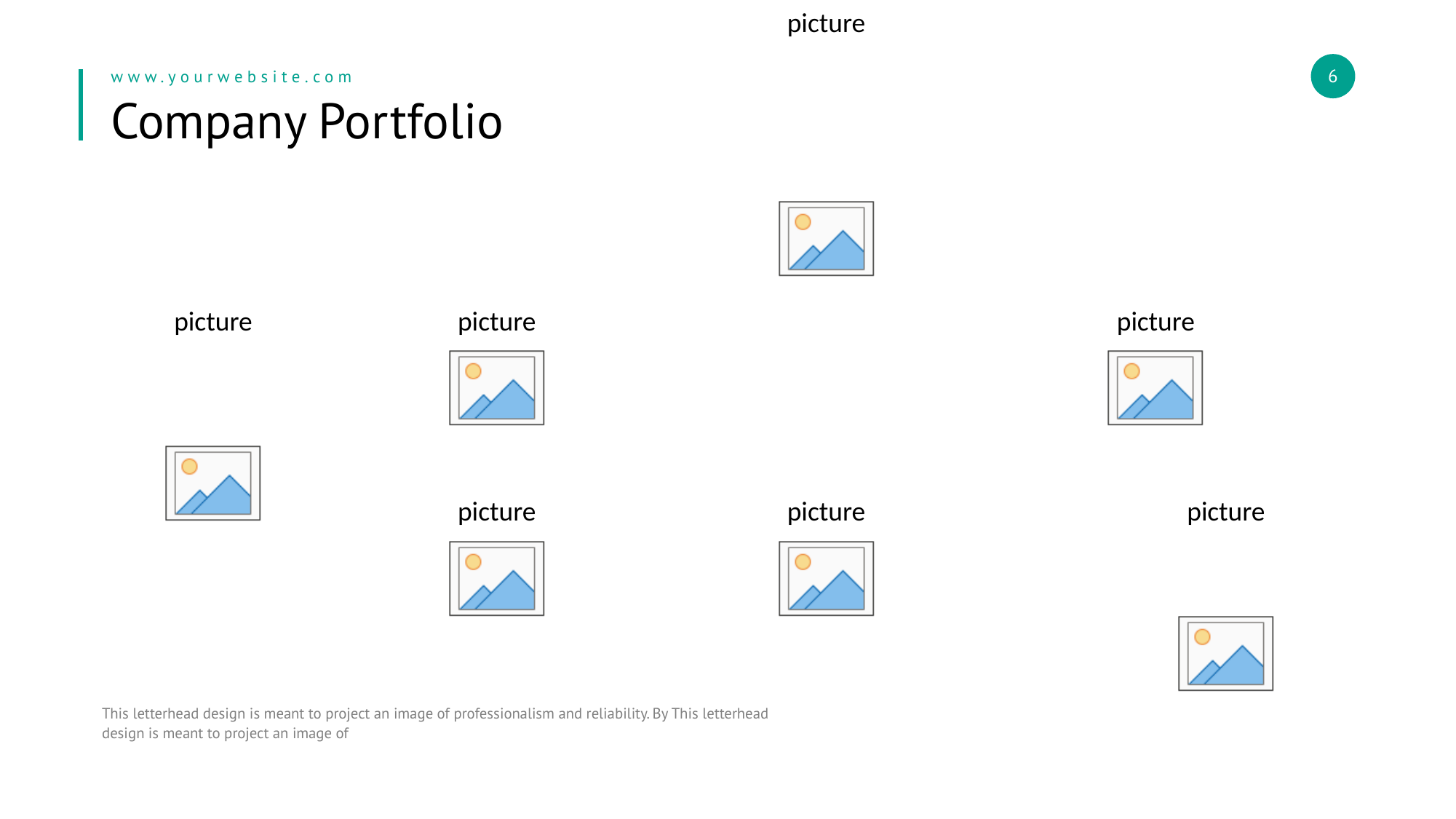

6
www.yourwebsite.com
# Company Portfolio

This letterhead design is meant to project an image of professionalism and reliability. By This letterhead design is meant to project an image of